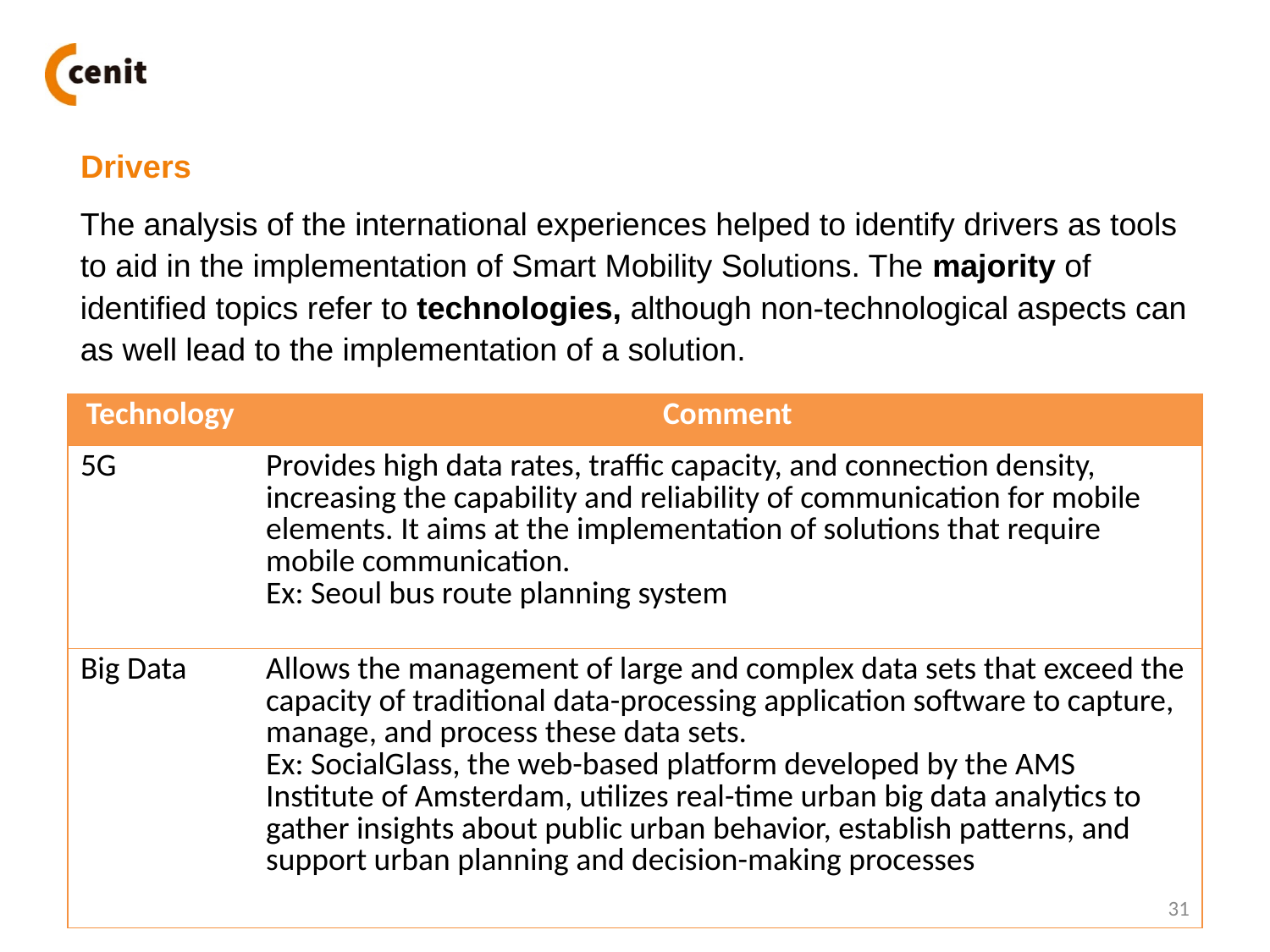

Drivers
The analysis of the international experiences helped to identify drivers as tools to aid in the implementation of Smart Mobility Solutions. The majority of identified topics refer to technologies, although non-technological aspects can as well lead to the implementation of a solution.
| Technology | Comment |
| --- | --- |
| 5G | Provides high data rates, traffic capacity, and connection density, increasing the capability and reliability of communication for mobile elements. It aims at the implementation of solutions that require mobile communication. Ex: Seoul bus route planning system |
| Big Data | Allows the management of large and complex data sets that exceed the capacity of traditional data-processing application software to capture, manage, and process these data sets. Ex: SocialGlass, the web-based platform developed by the AMS Institute of Amsterdam, utilizes real-time urban big data analytics to gather insights about public urban behavior, establish patterns, and support urban planning and decision-making processes |
31